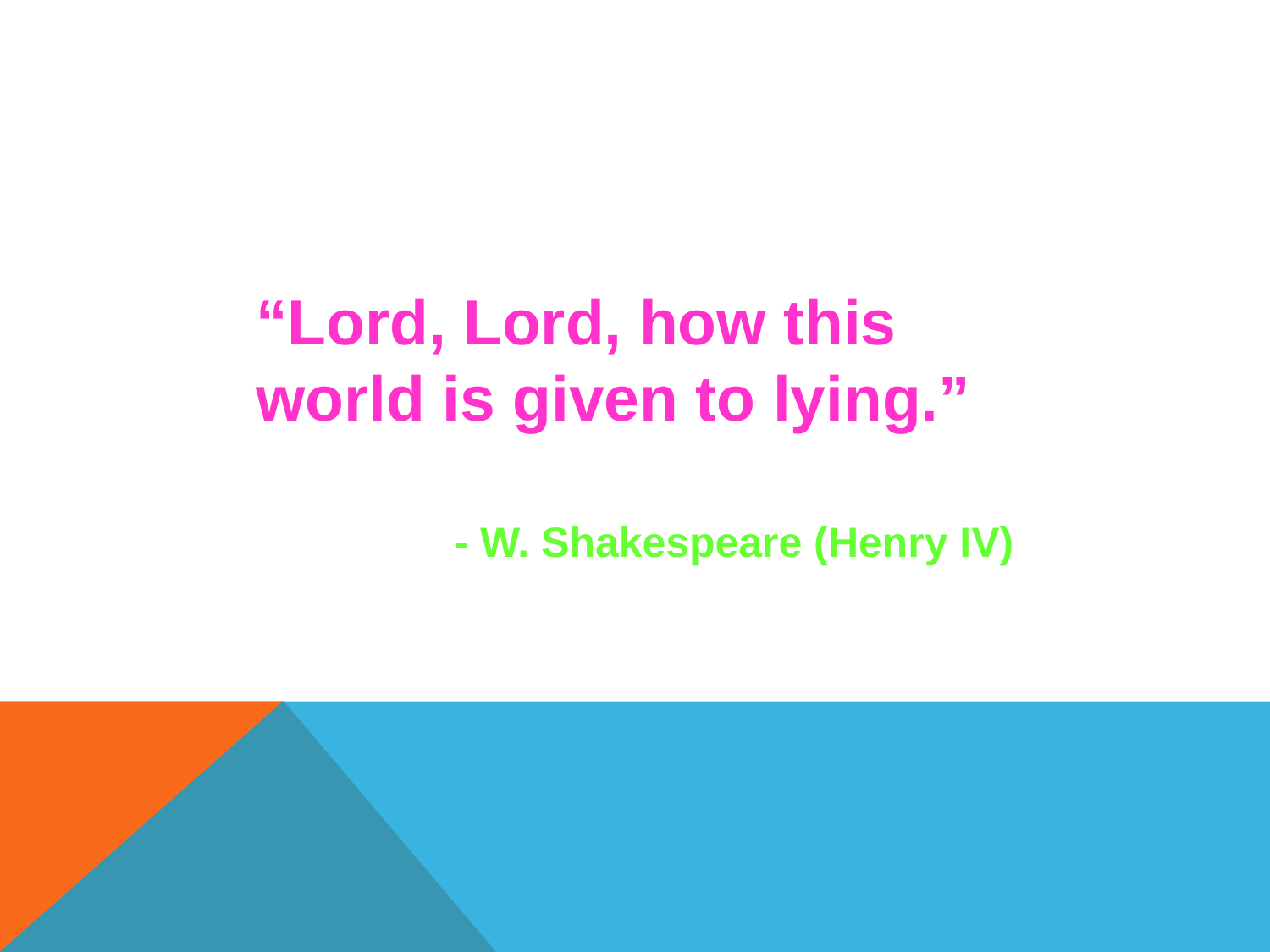

“Lord, Lord, how this world is given to lying.”

- W. Shakespeare (Henry IV)